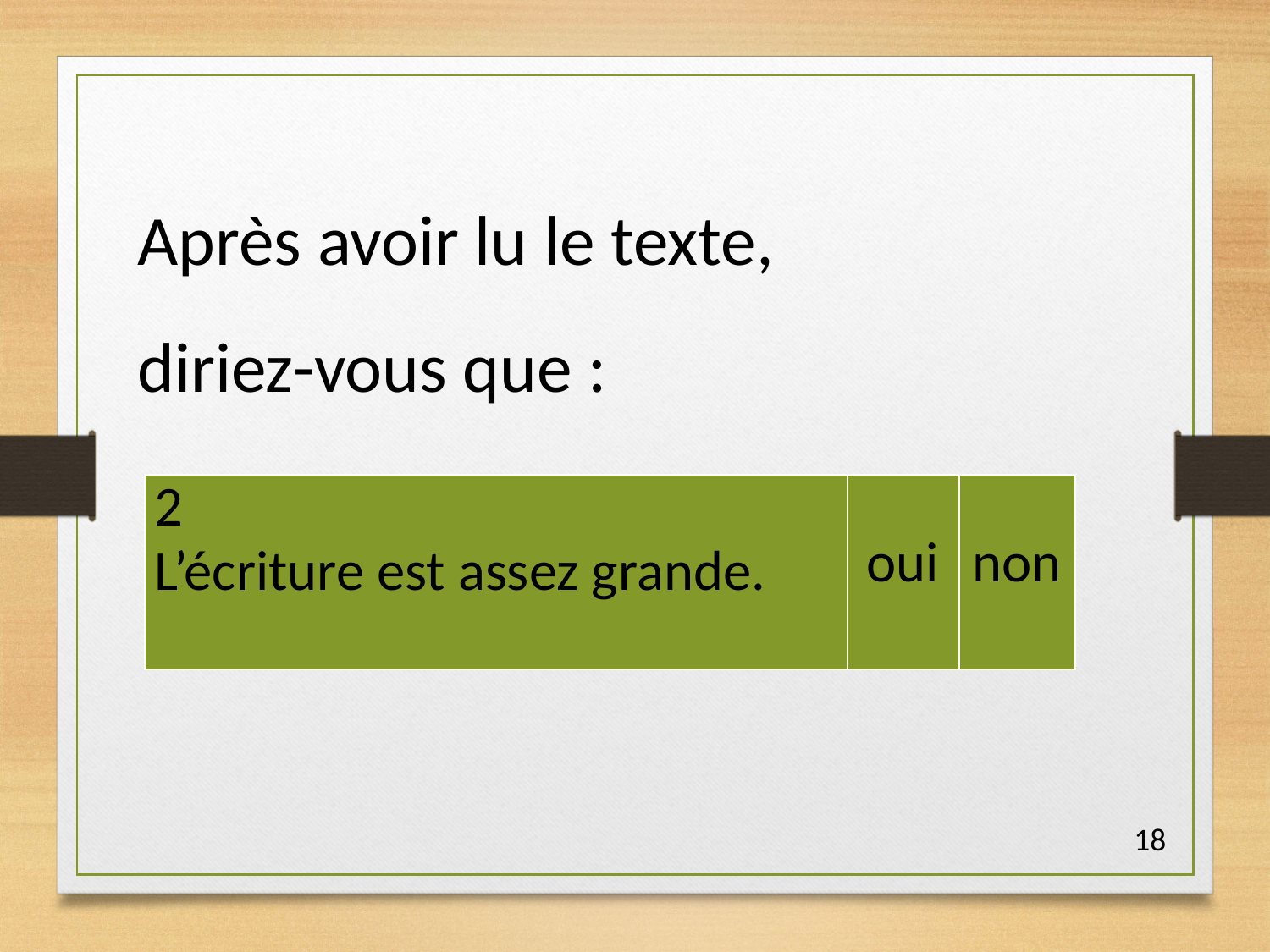

Après avoir lu le texte,
diriez-vous que :
| 2 L’écriture est assez grande. | oui | non |
| --- | --- | --- |
18